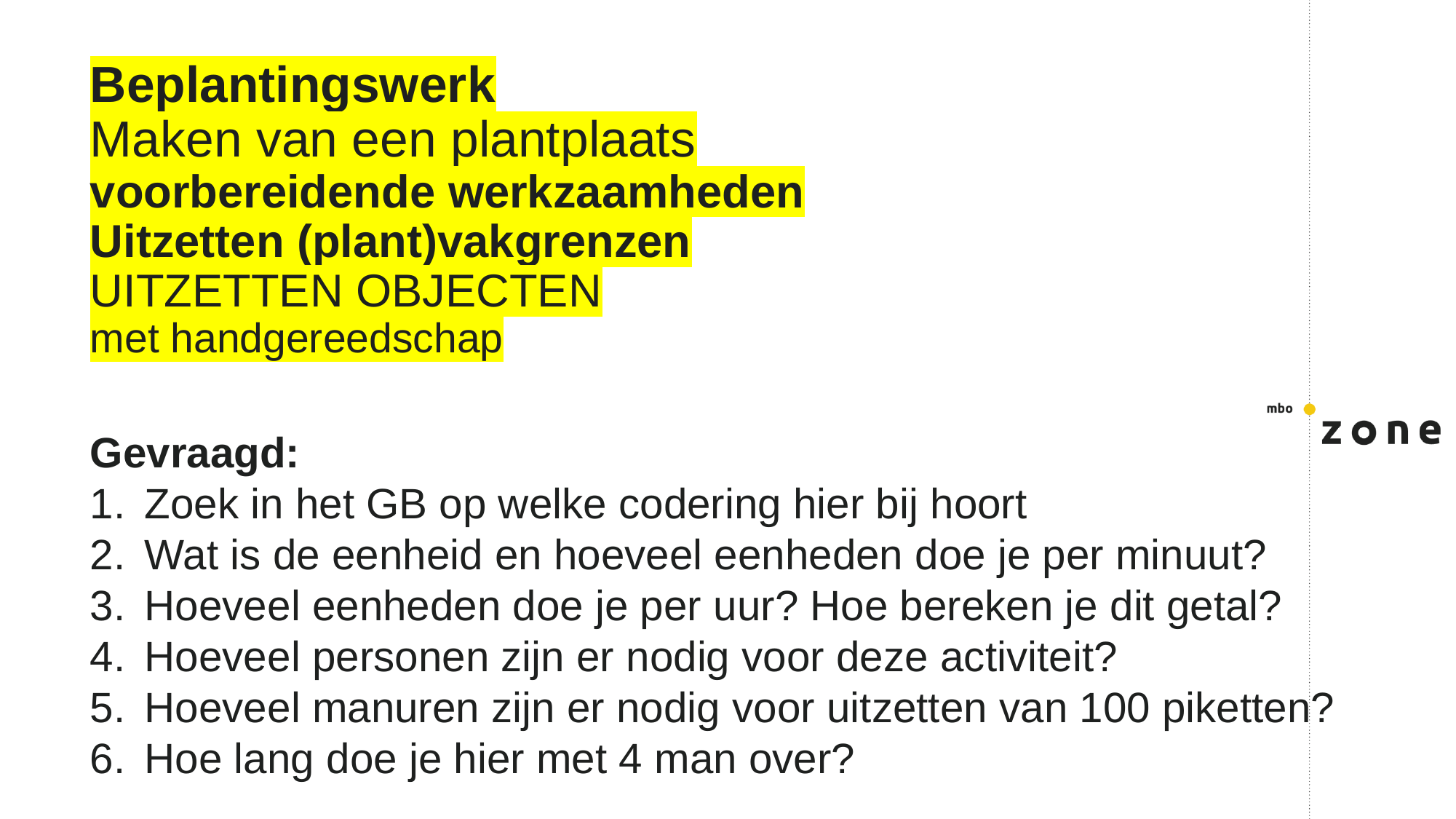

# Beplantingswerk Maken van een plantplaats voorbereidende werkzaamheden Uitzetten (plant)vakgrenzen UITZETTEN OBJECTEN met handgereedschap
Gevraagd:
Zoek in het GB op welke codering hier bij hoort
Wat is de eenheid en hoeveel eenheden doe je per minuut?
Hoeveel eenheden doe je per uur? Hoe bereken je dit getal?
Hoeveel personen zijn er nodig voor deze activiteit?
Hoeveel manuren zijn er nodig voor uitzetten van 100 piketten?
Hoe lang doe je hier met 4 man over?